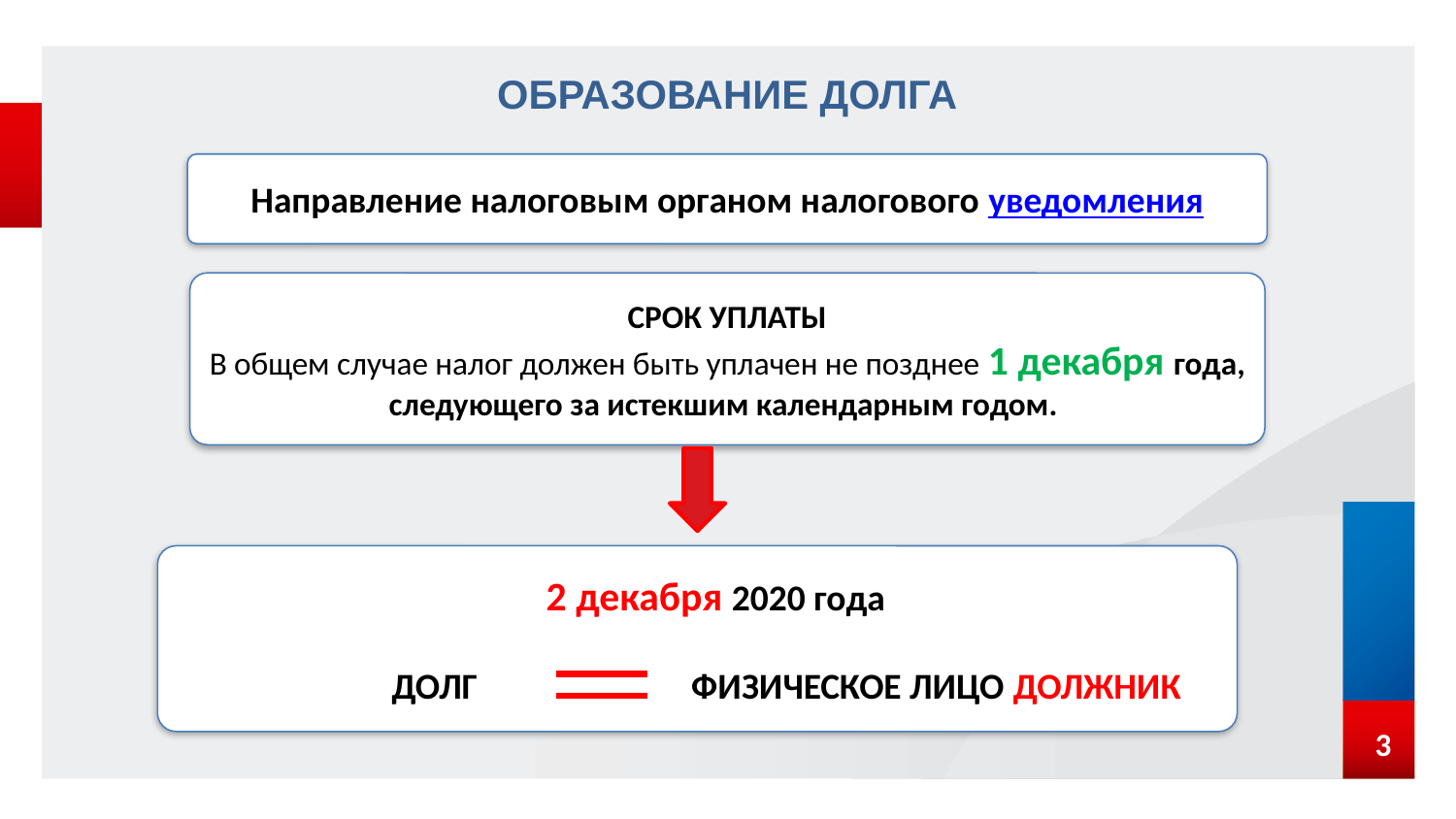

ОБРАЗОВАНИЕ ДОЛГА

Направление налоговым органом налогового уведомления
СРОК УПЛАТЫ
В общем случае налог должен быть уплачен не позднее 1 декабря года, следующего за истекшим календарным годом.

                                        2 декабря 2020 года

                          ДОЛГ                          ФИЗИЧЕСКОЕ ЛИЦО ДОЛЖНИК
3